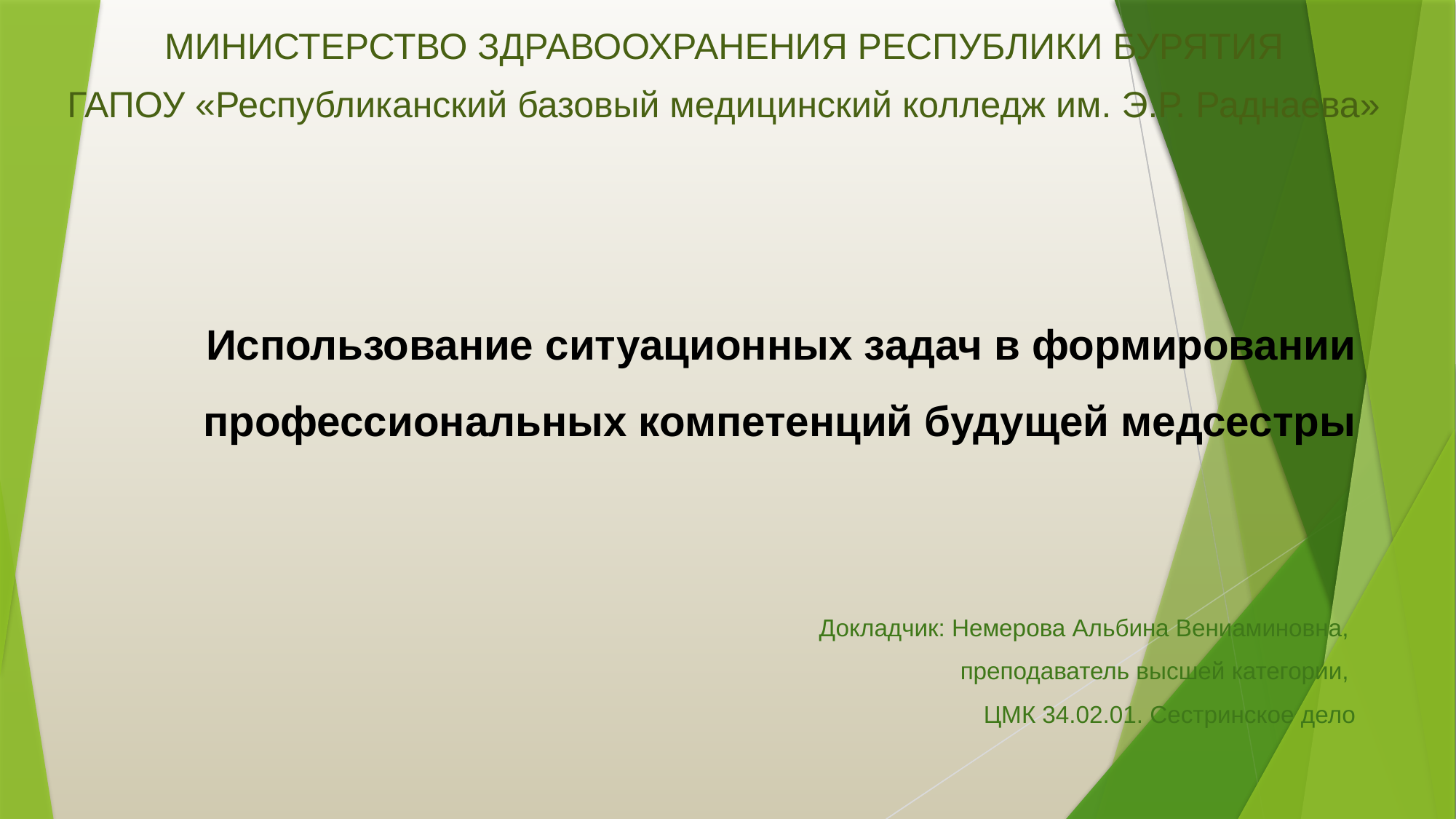

МИНИСТЕРСТВО ЗДРАВООХРАНЕНИЯ РЕСПУБЛИКИ БУРЯТИЯ
ГАПОУ «Республиканский базовый медицинский колледж им. Э.Р. Раднаева»
# Использование ситуационных задач в формировании профессиональных компетенций будущей медсестры Докладчик: Немерова Альбина Вениаминовна, преподаватель высшей категории, ЦМК 34.02.01. Сестринское дело